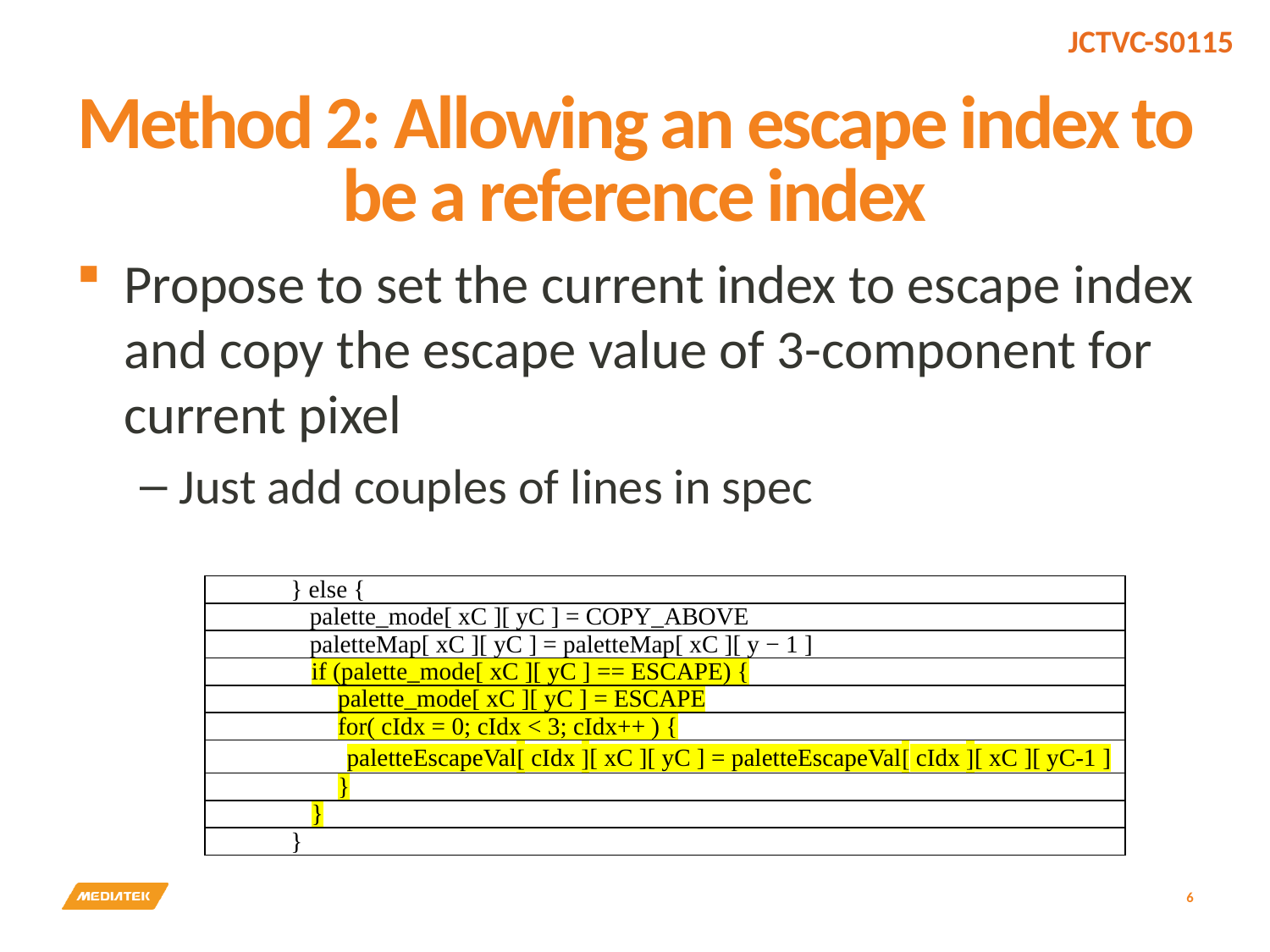

# Method 2: Allowing an escape index to be a reference index
Propose to set the current index to escape index and copy the escape value of 3-component for current pixel
Just add couples of lines in spec

| } else { |
| --- |
| palette\_mode[ xC ][ yC ] = COPY\_ABOVE |
| paletteMap[ xC ][ yC ] = paletteMap[ xC ][ y − 1 ] |
| if (palette\_mode[ xC ][ yC ] == ESCAPE) { |
| palette\_mode[ xC ][ yC ] = ESCAPE |
| for( cIdx = 0; cIdx < 3; cIdx++ ) { |
| paletteEscapeVal[ cIdx ][ xC ][ yC ] = paletteEscapeVal[ cIdx ][ xC ][ yC-1 ] |
| } |
| } |
| } |
6